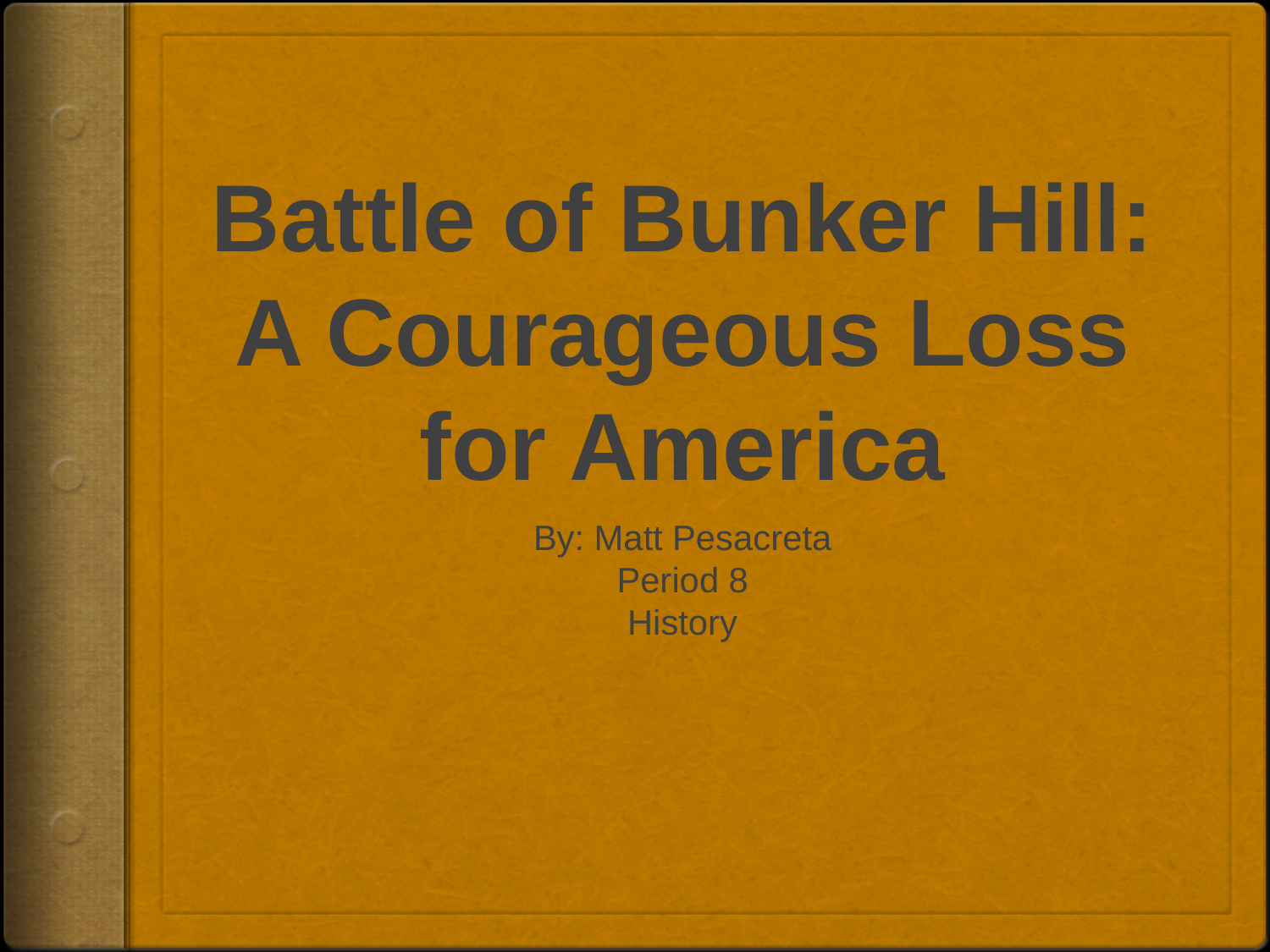

# Battle of Bunker Hill: A Courageous Loss for America
By: Matt Pesacreta
Period 8
History